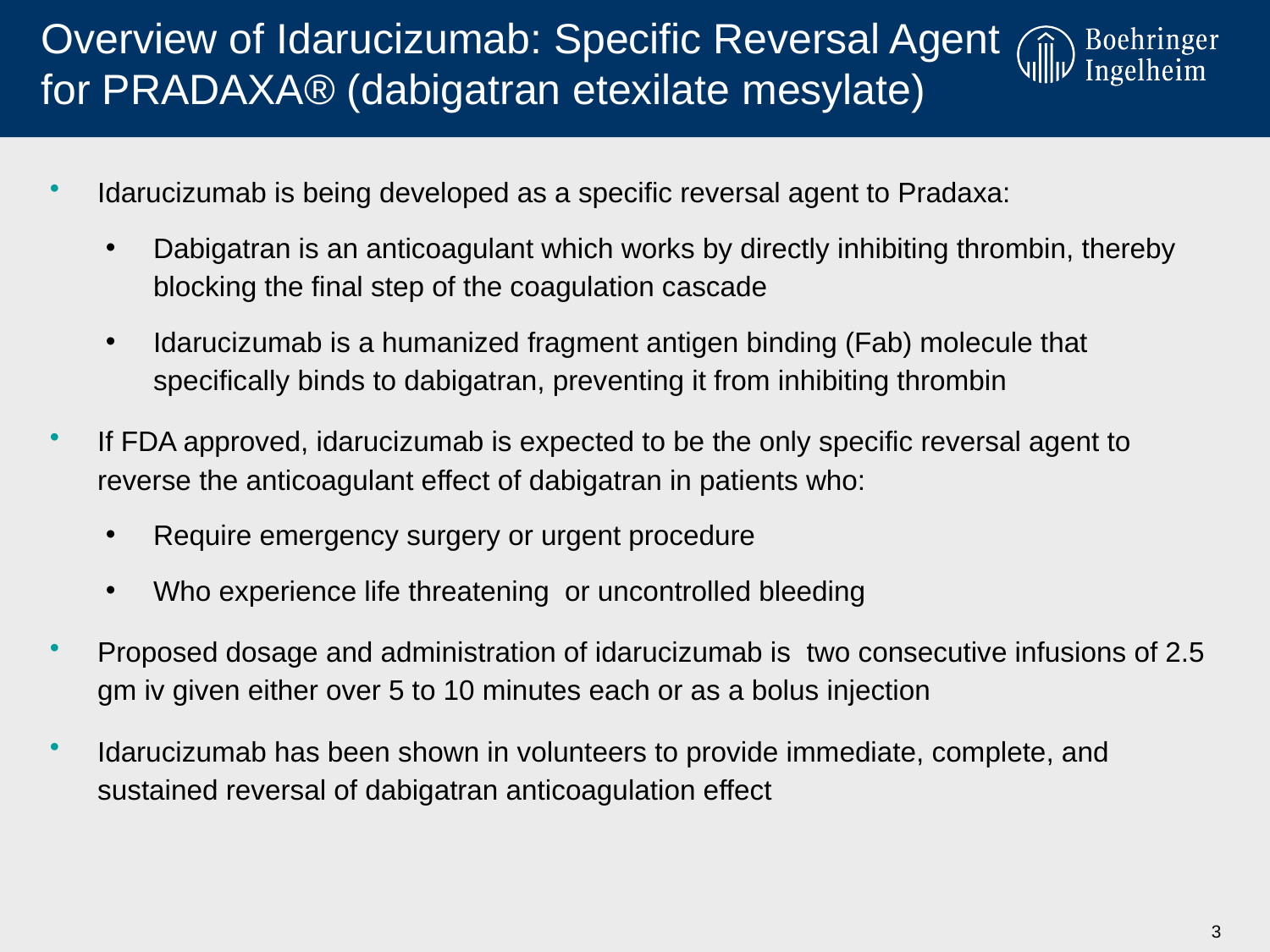

# Overview of Idarucizumab: Specific Reversal Agent for PRADAXA® (dabigatran etexilate mesylate)
Idarucizumab is being developed as a specific reversal agent to Pradaxa:
Dabigatran is an anticoagulant which works by directly inhibiting thrombin, thereby blocking the final step of the coagulation cascade
Idarucizumab is a humanized fragment antigen binding (Fab) molecule that specifically binds to dabigatran, preventing it from inhibiting thrombin
If FDA approved, idarucizumab is expected to be the only specific reversal agent to reverse the anticoagulant effect of dabigatran in patients who:
Require emergency surgery or urgent procedure
Who experience life threatening  or uncontrolled bleeding
Proposed dosage and administration of idarucizumab is  two consecutive infusions of 2.5 gm iv given either over 5 to 10 minutes each or as a bolus injection
Idarucizumab has been shown in volunteers to provide immediate, complete, and sustained reversal of dabigatran anticoagulation effect

3